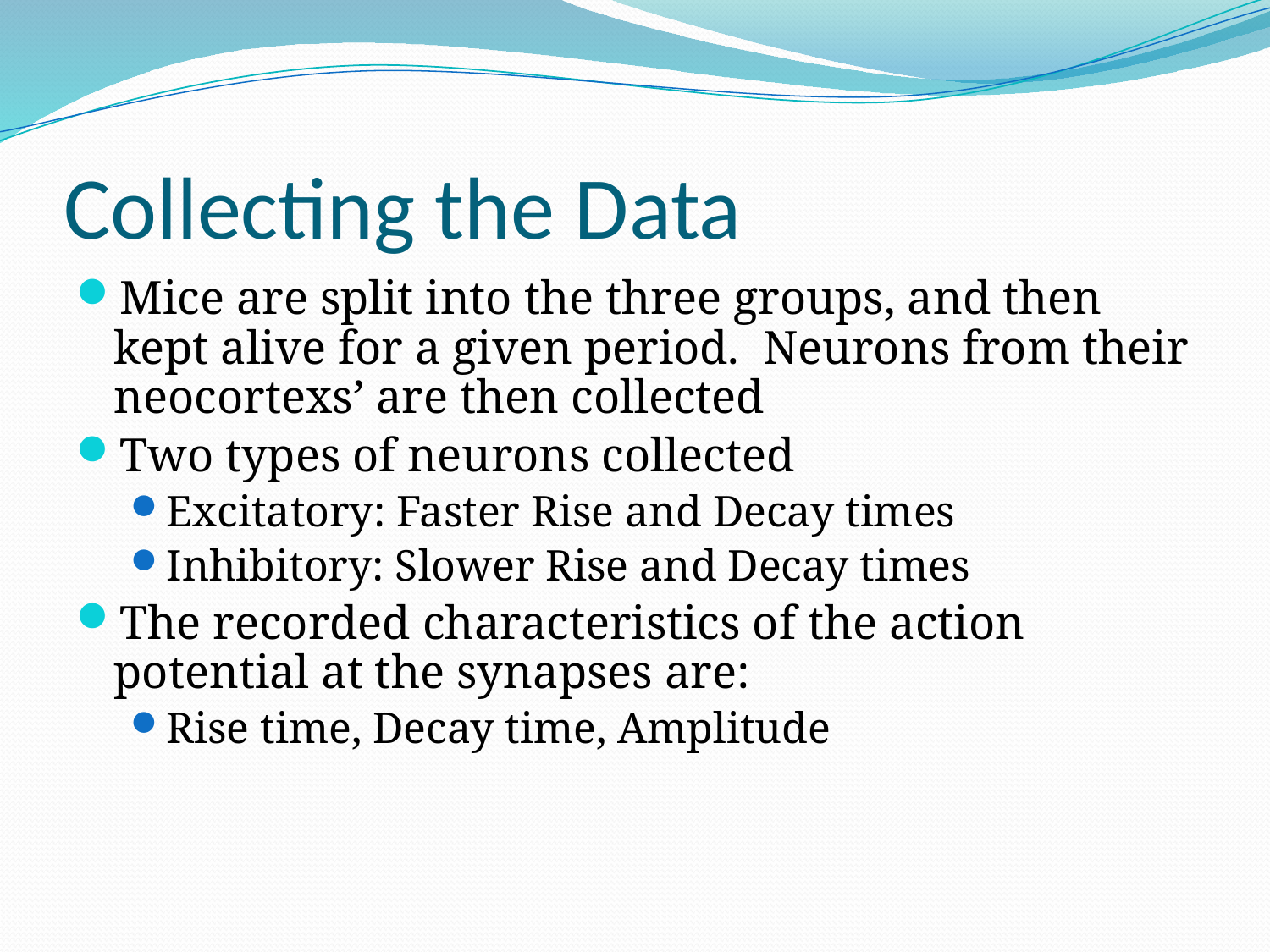

# Collecting the Data
Mice are split into the three groups, and then kept alive for a given period.  Neurons from their neocortexs’ are then collected
Two types of neurons collected
Excitatory: Faster Rise and Decay times
Inhibitory: Slower Rise and Decay times
The recorded characteristics of the action potential at the synapses are:
Rise time, Decay time, Amplitude